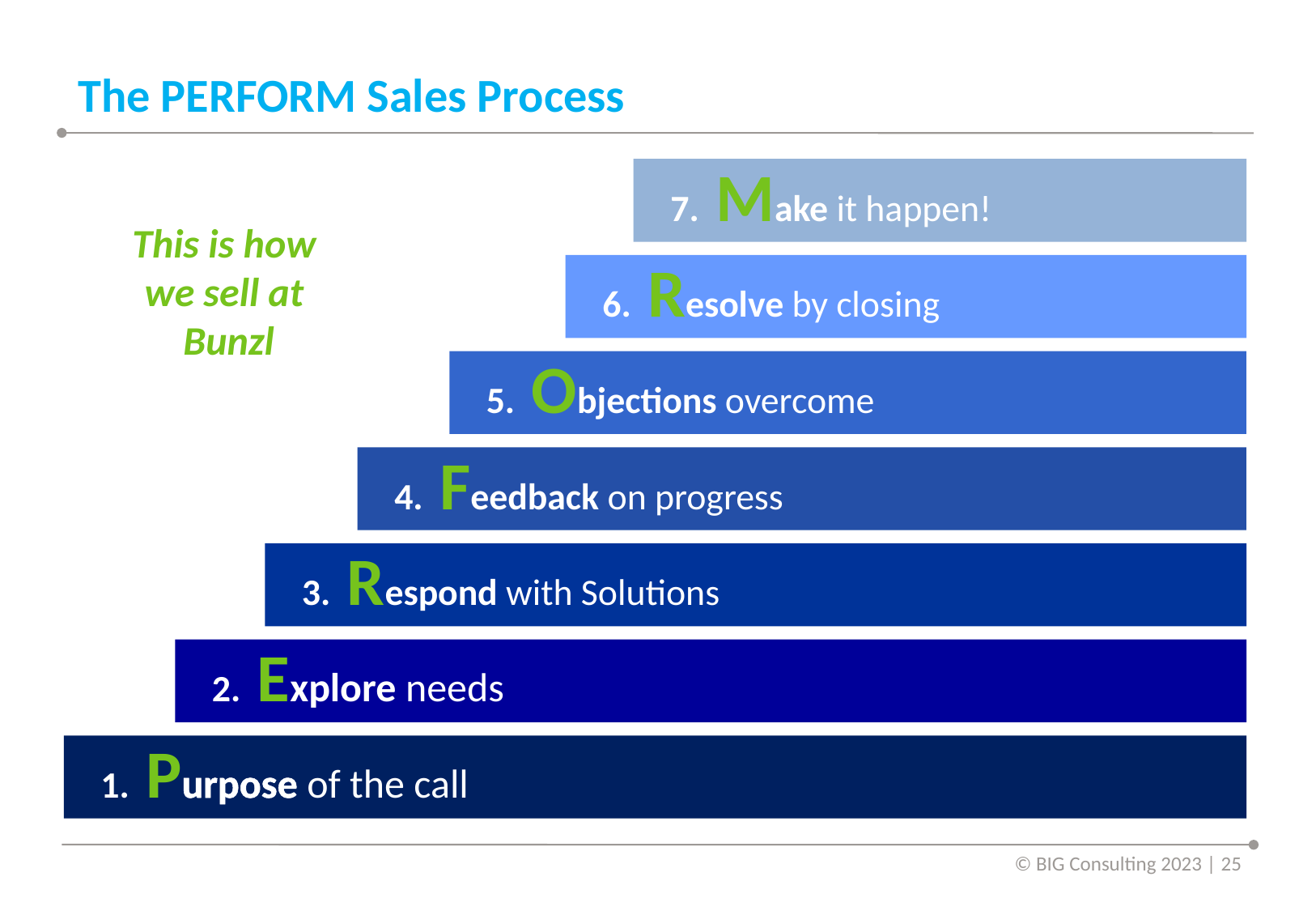

# The PERFORM Sales Process
   7.  Make it happen!
This is how
we sell at
Bunzl
   6.  Resolve by closing
   5.  Objections overcome
   4.  Feedback on progress
   3.  Respond with Solutions
   2.  Explore needs
   1.  Purpose of the call